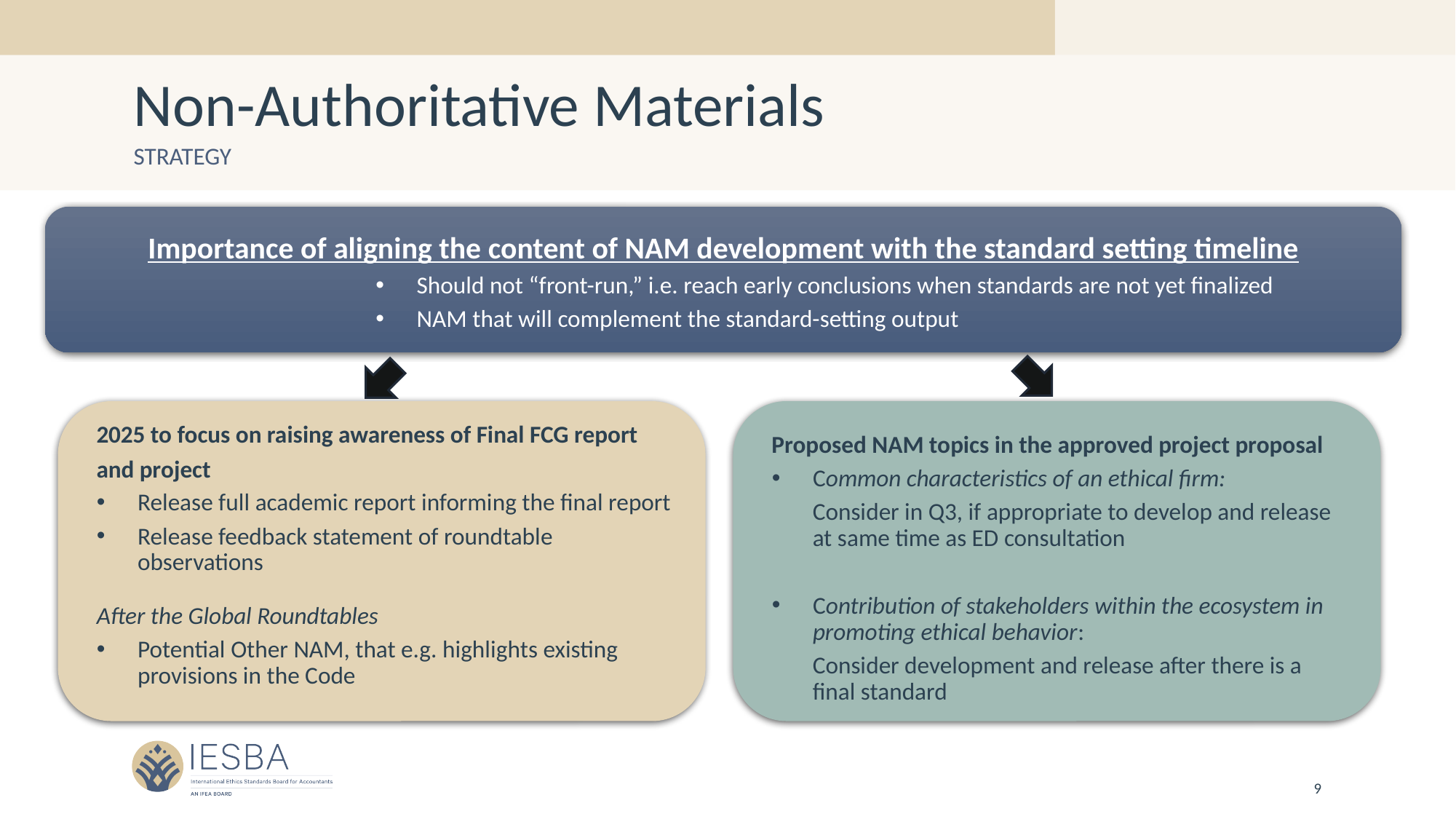

# Non-Authoritative Materials
strategy

Importance of aligning the content of NAM development with the standard setting timeline
Should not “front-run,” i.e. reach early conclusions when standards are not yet finalized
NAM that will complement the standard-setting output

2025 to focus on raising awareness of Final FCG report and project
Release full academic report informing the final report
Release feedback statement of roundtable observations
After the Global Roundtables
Potential Other NAM, that e.g. highlights existing provisions in the Code
Proposed NAM topics in the approved project proposal
Common characteristics of an ethical firm:
Consider in Q3, if appropriate to develop and release at same time as ED consultation

Contribution of stakeholders within the ecosystem in promoting ethical behavior:
Consider development and release after there is a final standard
9